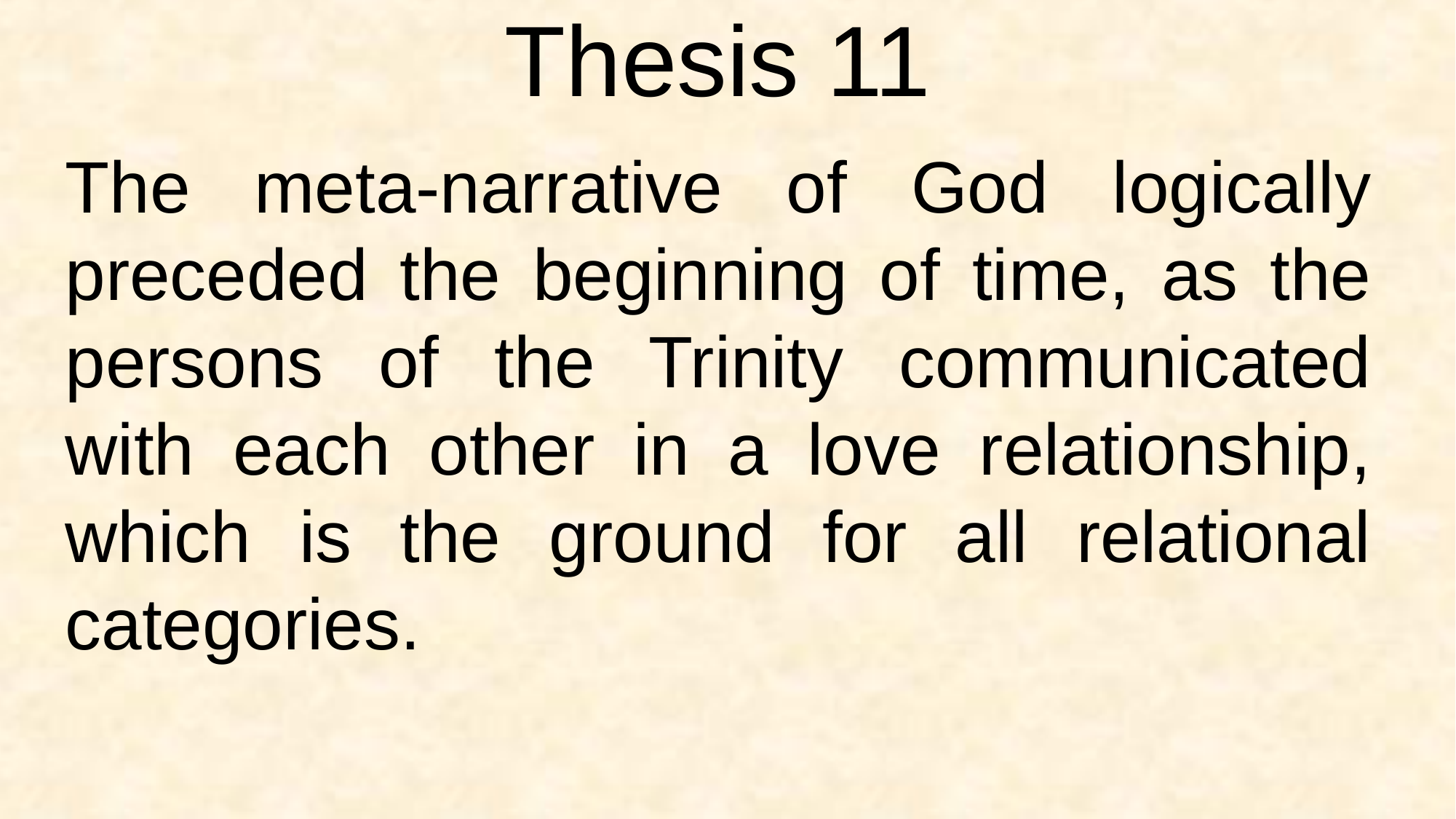

Thesis 11
The meta-narrative of God logically preceded the beginning of time, as the persons of the Trinity communicated with each other in a love relationship, which is the ground for all relational categories.